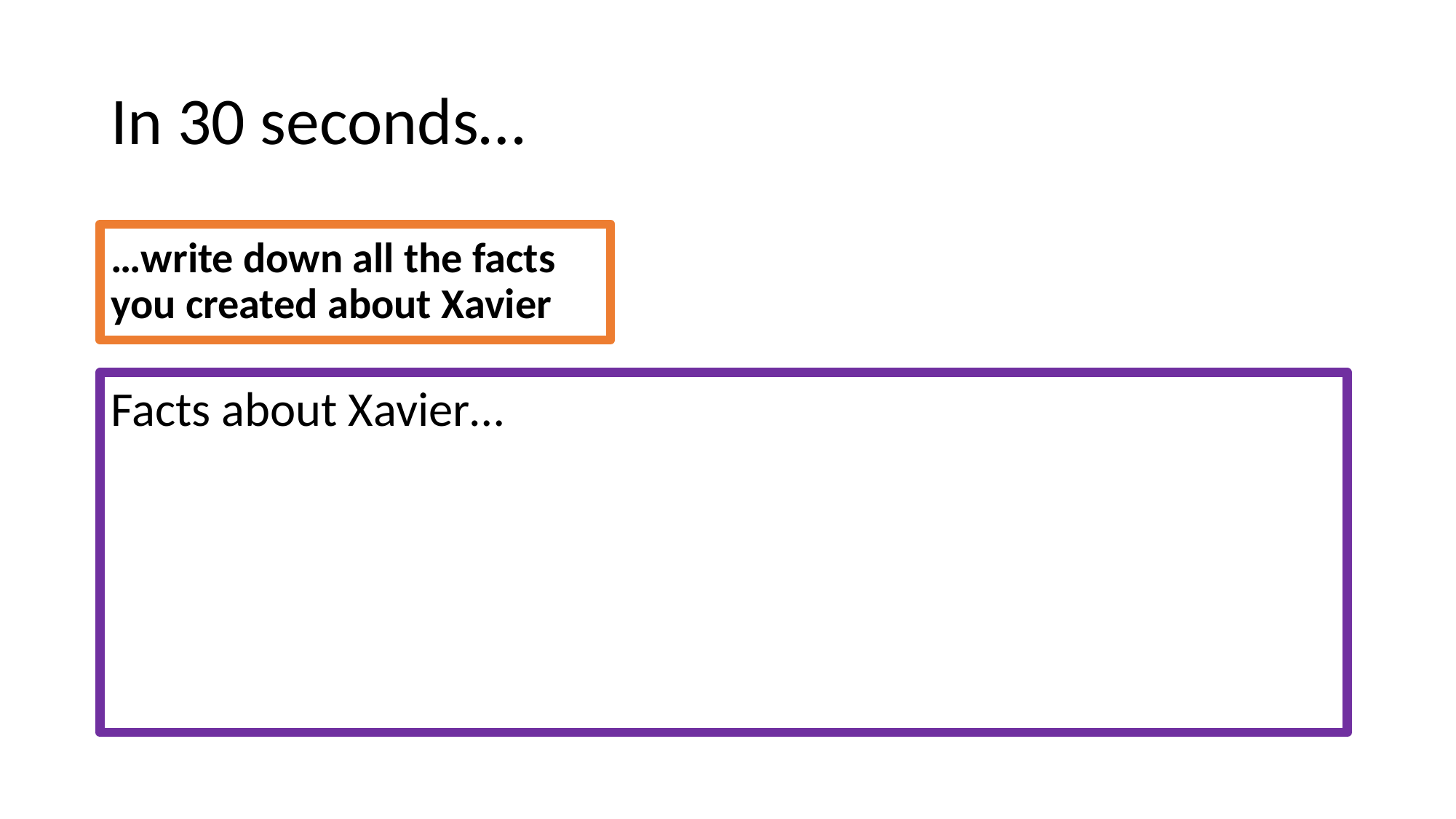

# In 30 seconds…
…write down all the facts you created about Xavier
Facts about Xavier…